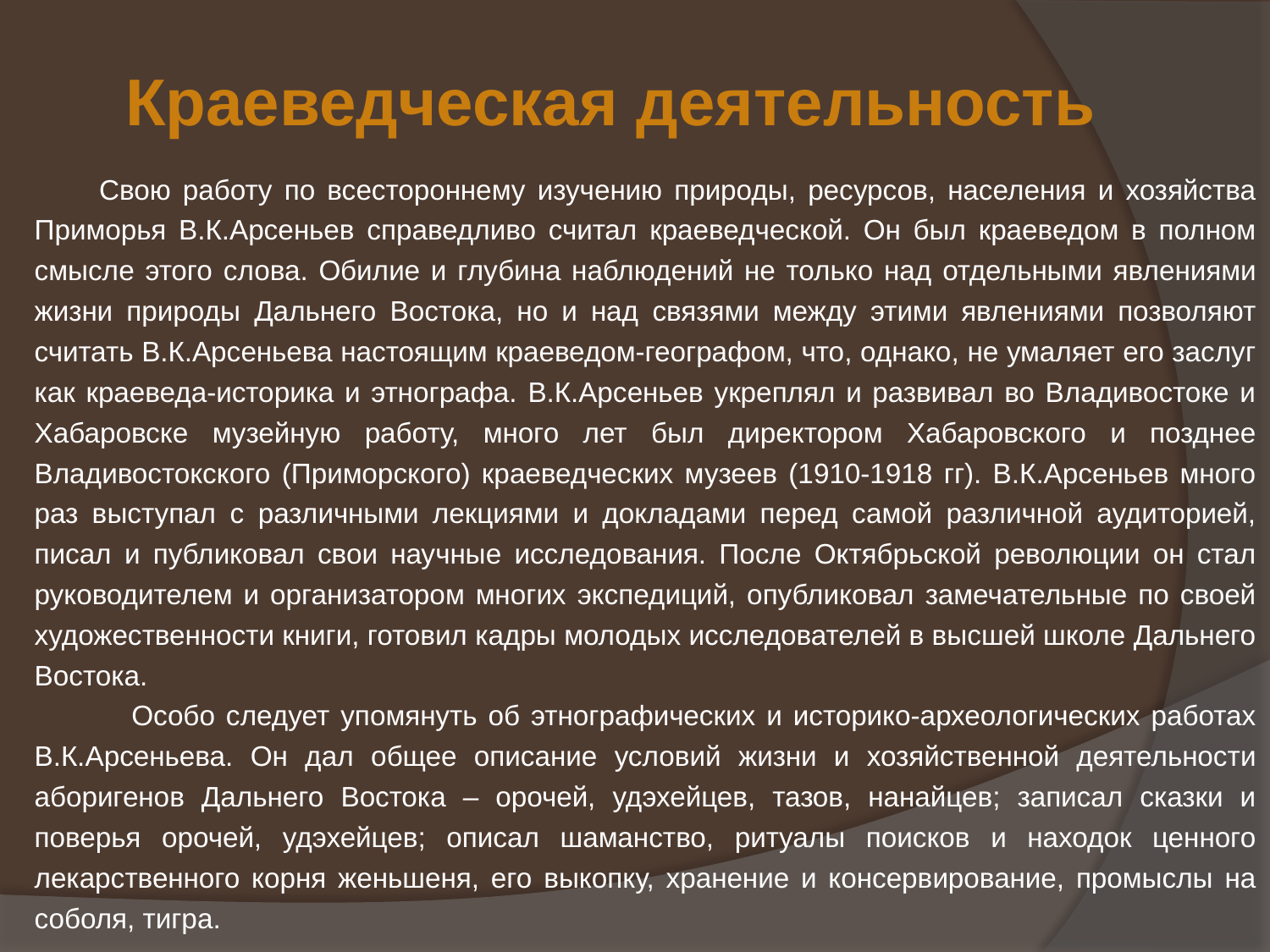

# Краеведческая деятельность
           Свою работу по всестороннему изучению природы, ресурсов, населения и хозяйства Приморья В.К.Арсеньев справедливо считал краеведческой. Он был краеведом в полном смысле этого слова. Обилие и глубина наблюдений не только над отдельными явлениями жизни природы Дальнего Востока, но и над связями между этими явлениями позволяют считать В.К.Арсеньева настоящим краеведом-географом, что, однако, не умаляет его заслуг как краеведа-историка и этнографа. В.К.Арсеньев укреплял и развивал во Владивостоке и Хабаровске музейную работу, много лет был директором Хабаровского и позднее Владивостокского (Приморского) краеведческих музеев (1910-1918 гг). В.К.Арсеньев много раз выступал с различными лекциями и докладами перед самой различной аудиторией, писал и публиковал свои научные исследования. После Октябрьской революции он стал руководителем и организатором многих экспедиций, опубликовал замечательные по своей художественности книги, готовил кадры молодых исследователей в высшей школе Дальнего Востока.
             Особо следует упомянуть об этнографических и историко-археологических работах В.К.Арсеньева. Он дал общее описание условий жизни и хозяйственной деятельности аборигенов Дальнего Востока – орочей, удэхейцев, тазов, нанайцев; записал сказки и поверья орочей, удэхейцев; описал шаманство, ритуалы поисков и находок ценного лекарственного корня женьшеня, его выкопку, хранение и консервирование, промыслы на соболя, тигра.